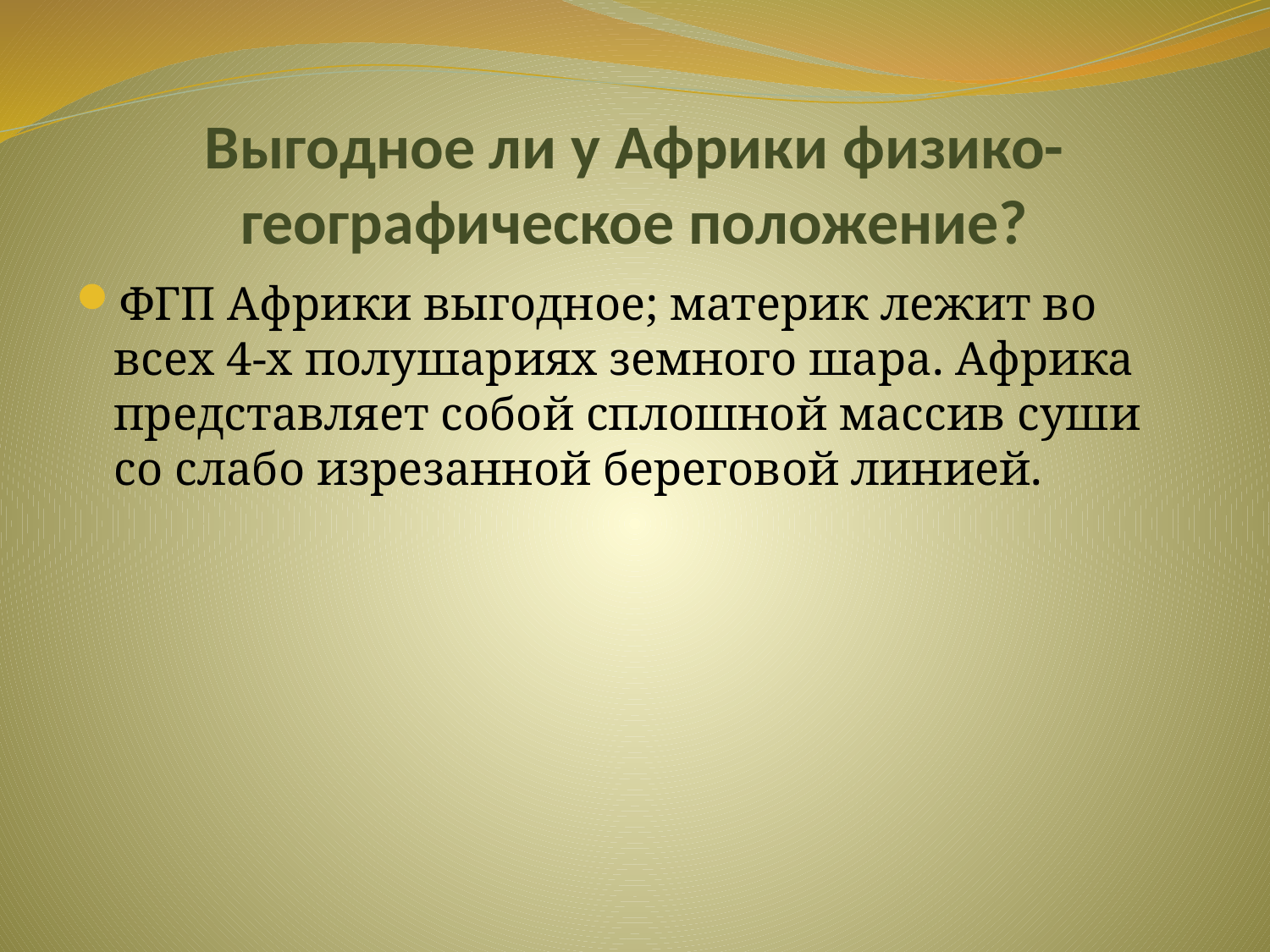

# Выгодное ли у Африки физико-географическое положение?
ФГП Африки выгодное; материк лежит во всех 4-х полушариях земного шара. Африка представляет собой сплошной массив суши со слабо изрезанной береговой линией.